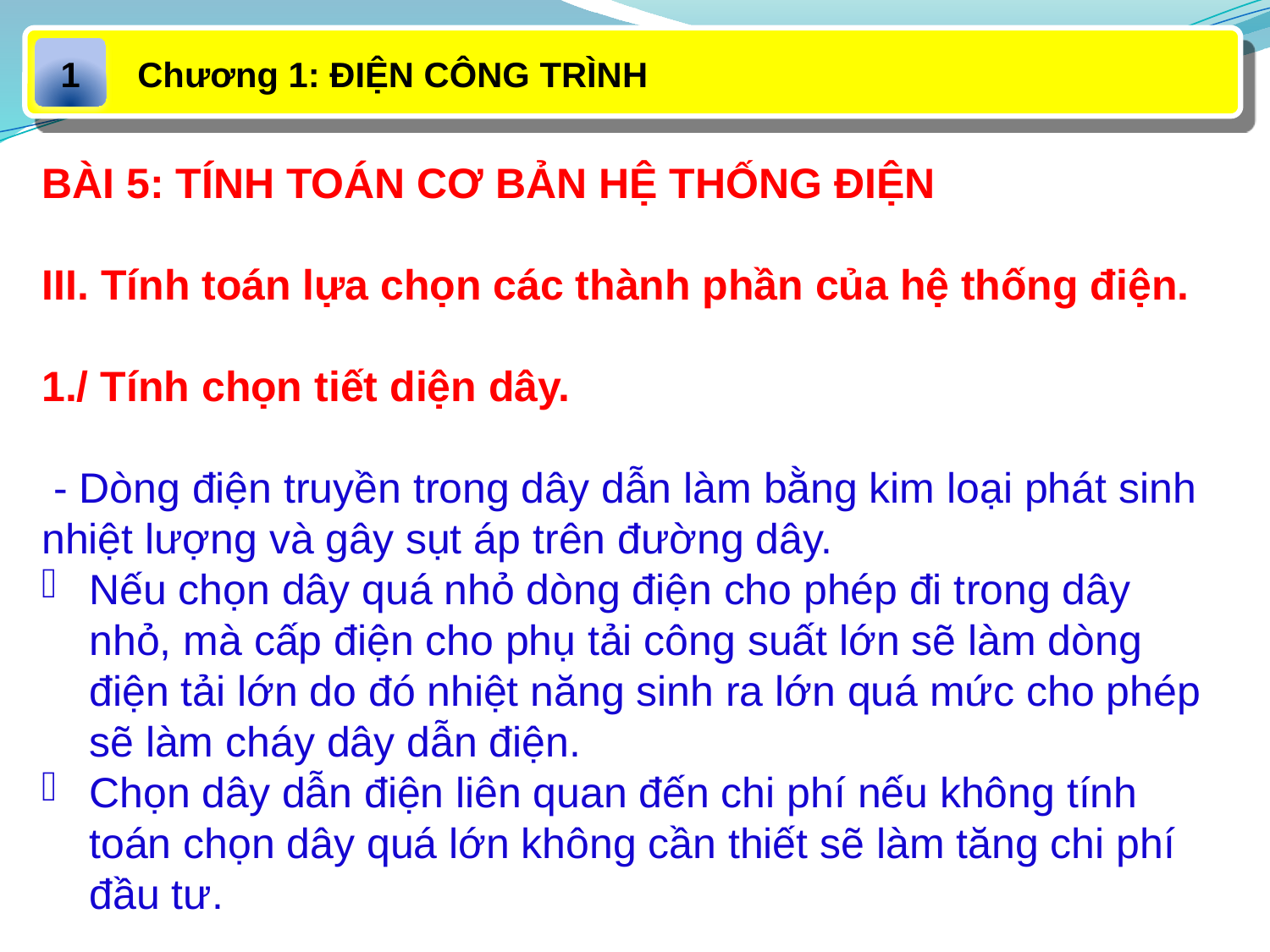

Chương 1: ĐIỆN CÔNG TRÌNH
1

BÀI 5: TÍNH TOÁN CƠ BẢN HỆ THỐNG ĐIỆN

III. Tính toán lựa chọn các thành phần của hệ thống điện.

1./ Tính chọn tiết diện dây.

 - Dòng điện truyền trong dây dẫn làm bằng kim loại phát sinh nhiệt lượng và gây sụt áp trên đường dây.
Nếu chọn dây quá nhỏ dòng điện cho phép đi trong dây nhỏ, mà cấp điện cho phụ tải công suất lớn sẽ làm dòng điện tải lớn do đó nhiệt năng sinh ra lớn quá mức cho phép sẽ làm cháy dây dẫn điện.
Chọn dây dẫn điện liên quan đến chi phí nếu không tính toán chọn dây quá lớn không cần thiết sẽ làm tăng chi phí đầu tư.